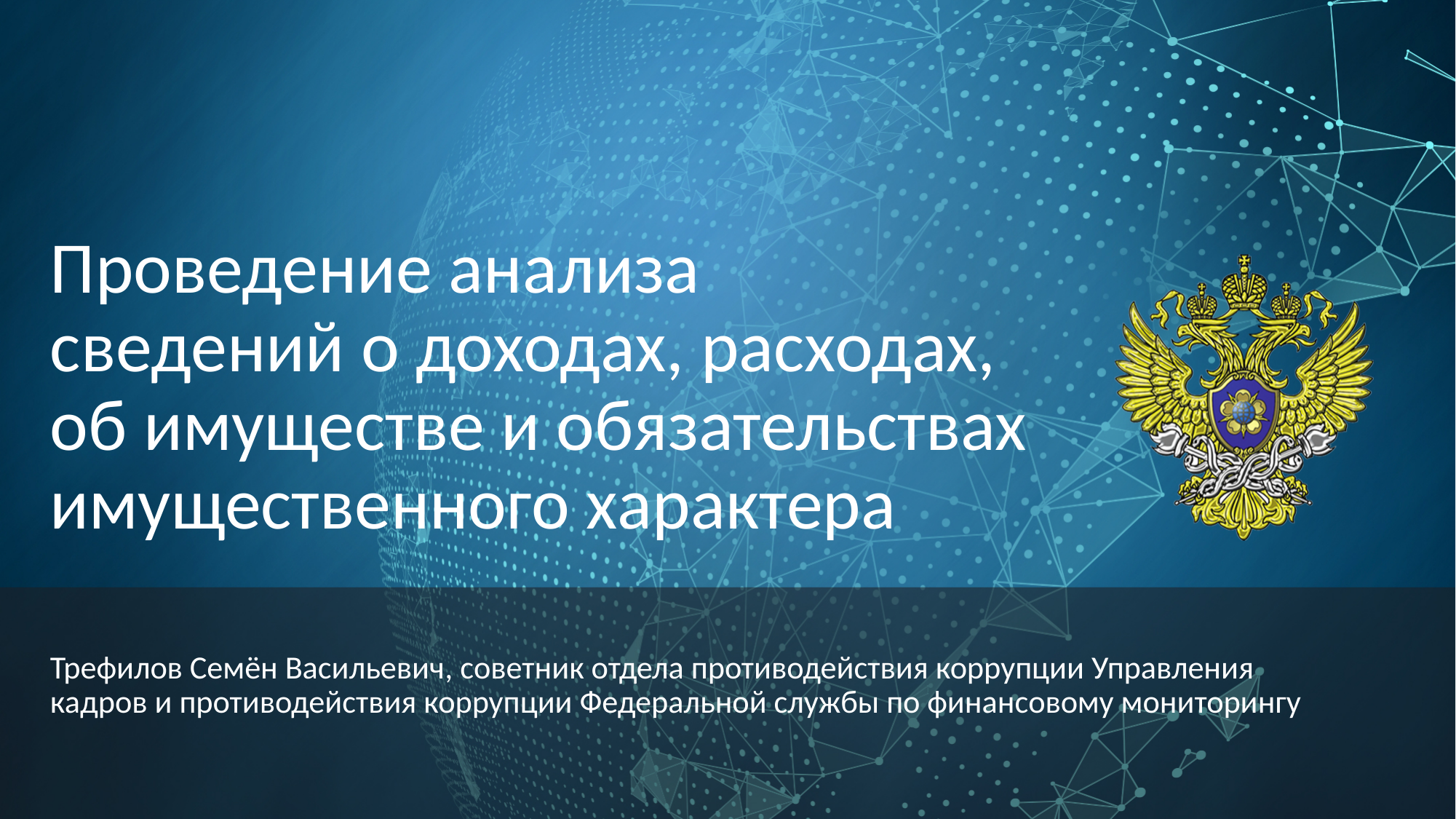

# Проведение анализа сведений о доходах, расходах, об имуществе и обязательствах имущественного характера
Трефилов Семён Васильевич, советник отдела противодействия коррупции Управления кадров и противодействия коррупции Федеральной службы по финансовому мониторингу